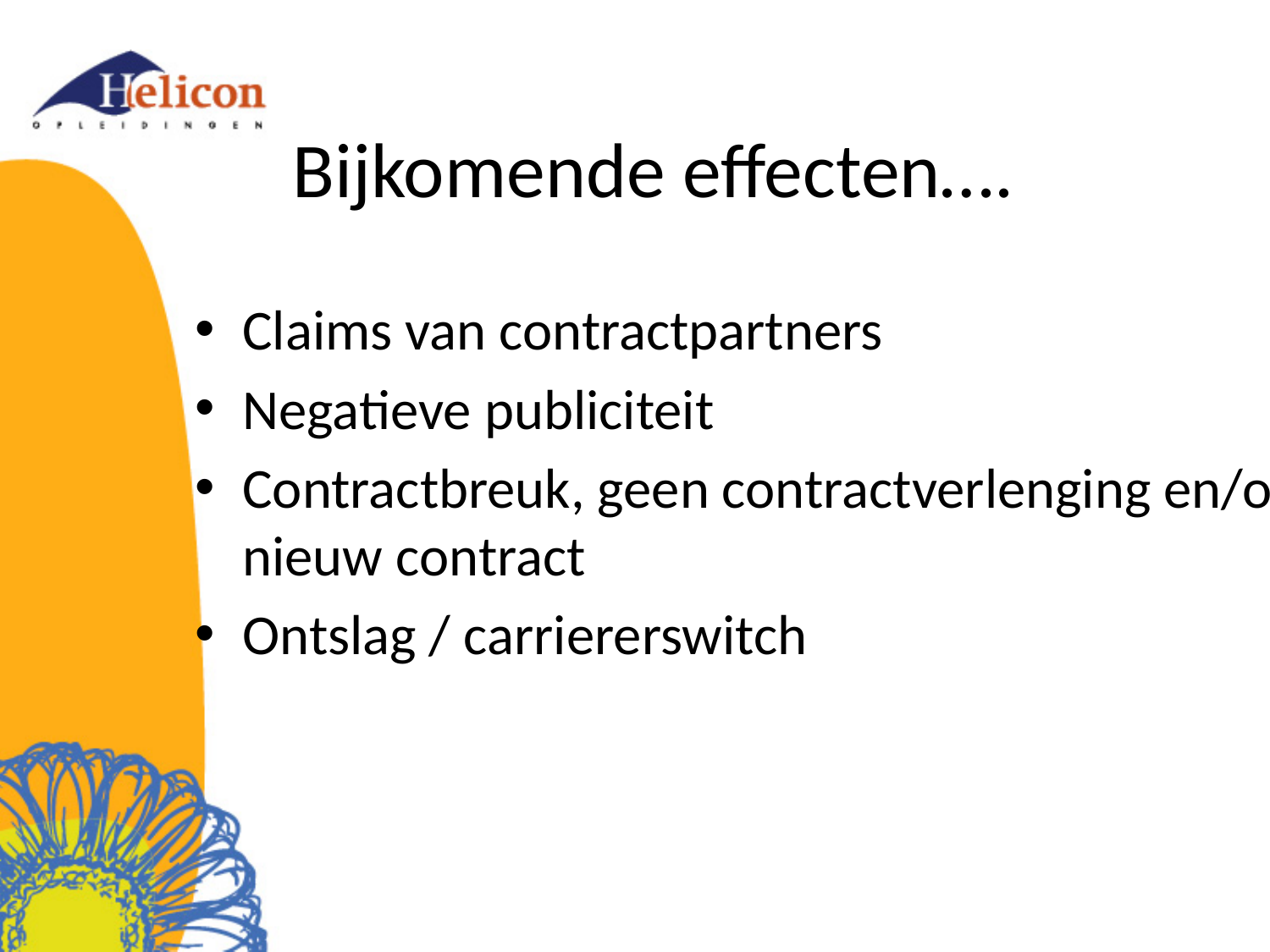

# Bijkomende effecten….
Claims van contractpartners
Negatieve publiciteit
Contractbreuk, geen contractverlenging en/of nieuw contract
Ontslag / carriererswitch